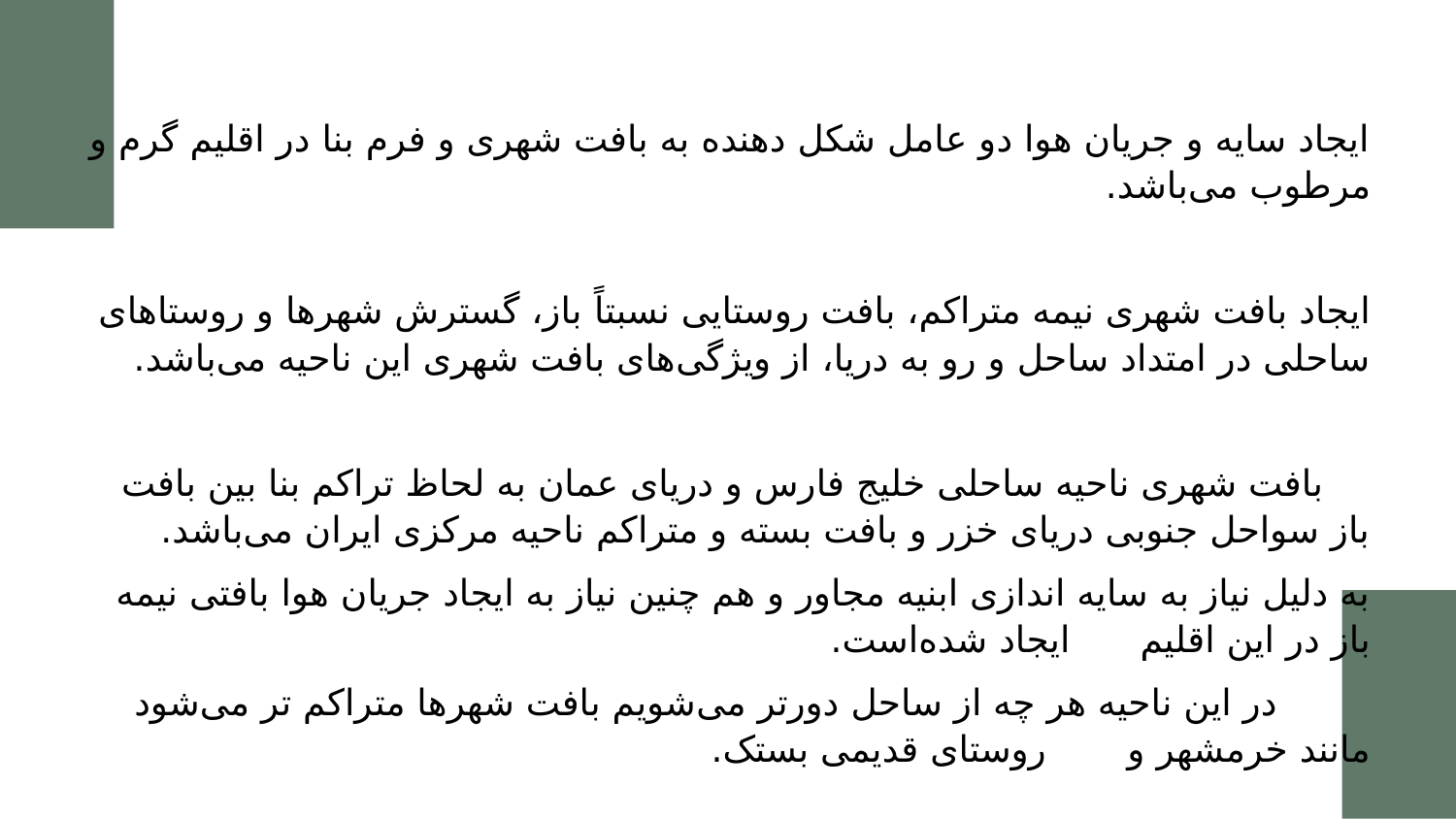

ایجاد سایه و جریان هوا دو عامل شکل دهنده به بافت شهری و فرم بنا در اقلیم گرم و مرطوب می‌باشد.

ایجاد بافت شهری نیمه متراکم، بافت روستایی نسبتاً باز، گسترش شهرها و روستاهای ساحلی در امتداد ساحل و رو به دریا، از ویژگی‌های بافت شهری این ناحیه می‌باشد.

    بافت شهری ناحیه ساحلی خلیج فارس و دریای عمان به لحاظ تراکم بنا بین بافت باز سواحل جنوبی دریای خزر و بافت بسته و متراکم ناحیه مرکزی ایران می‌باشد.
به دلیل نیاز به سایه اندازی ابنیه مجاور و هم چنین نیاز به ایجاد جریان هوا بافتی نیمه باز در این اقلیم      ایجاد شده‌است.
        در این ناحیه هر چه از ساحل دورتر می‌شویم بافت شهرها متراکم تر می‌شود مانند خرمشهر و       روستای قدیمی بستک.